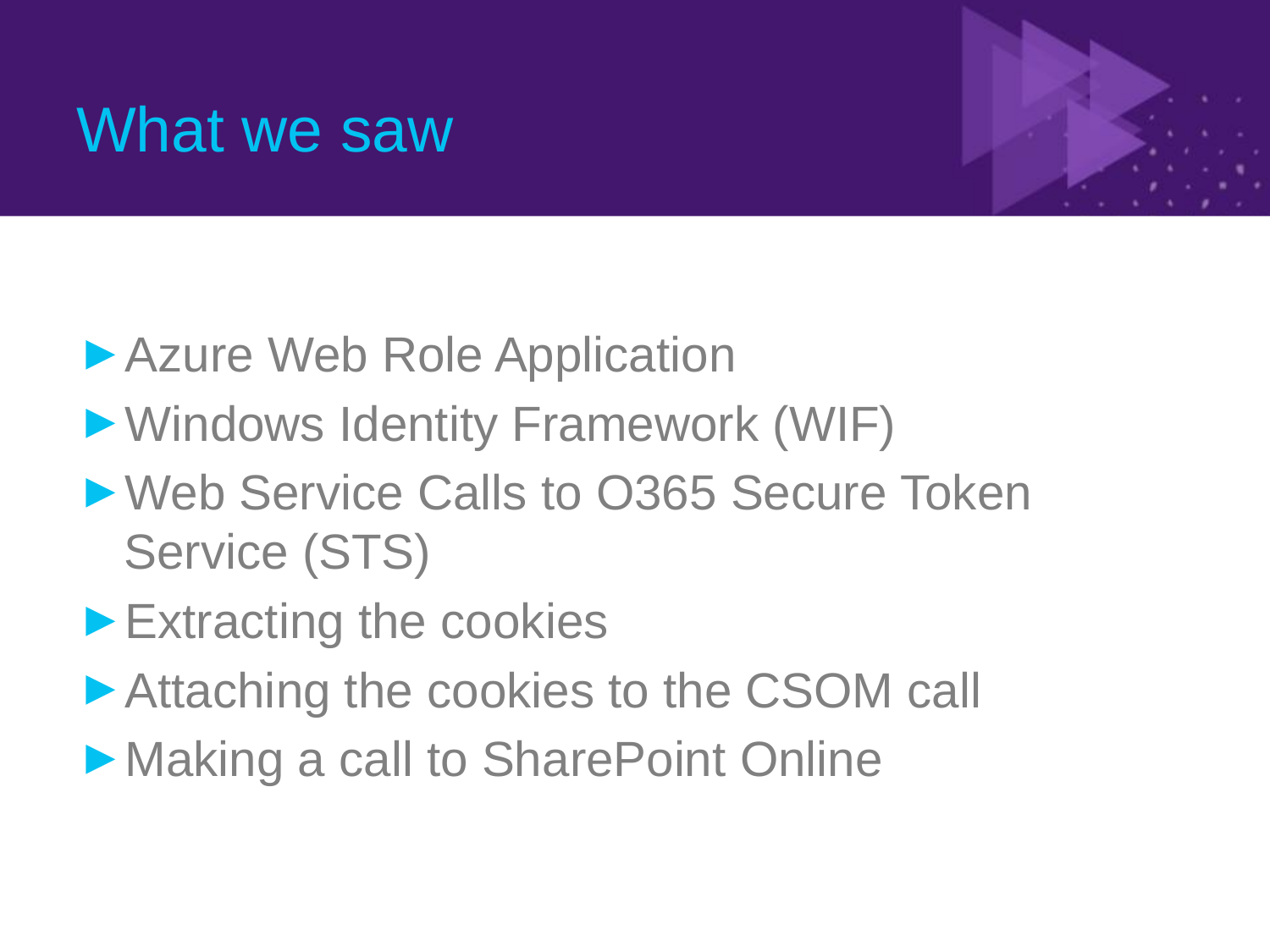

# What we saw
Azure Web Role Application
Windows Identity Framework (WIF)
Web Service Calls to O365 Secure Token Service (STS)
Extracting the cookies
Attaching the cookies to the CSOM call
Making a call to SharePoint Online